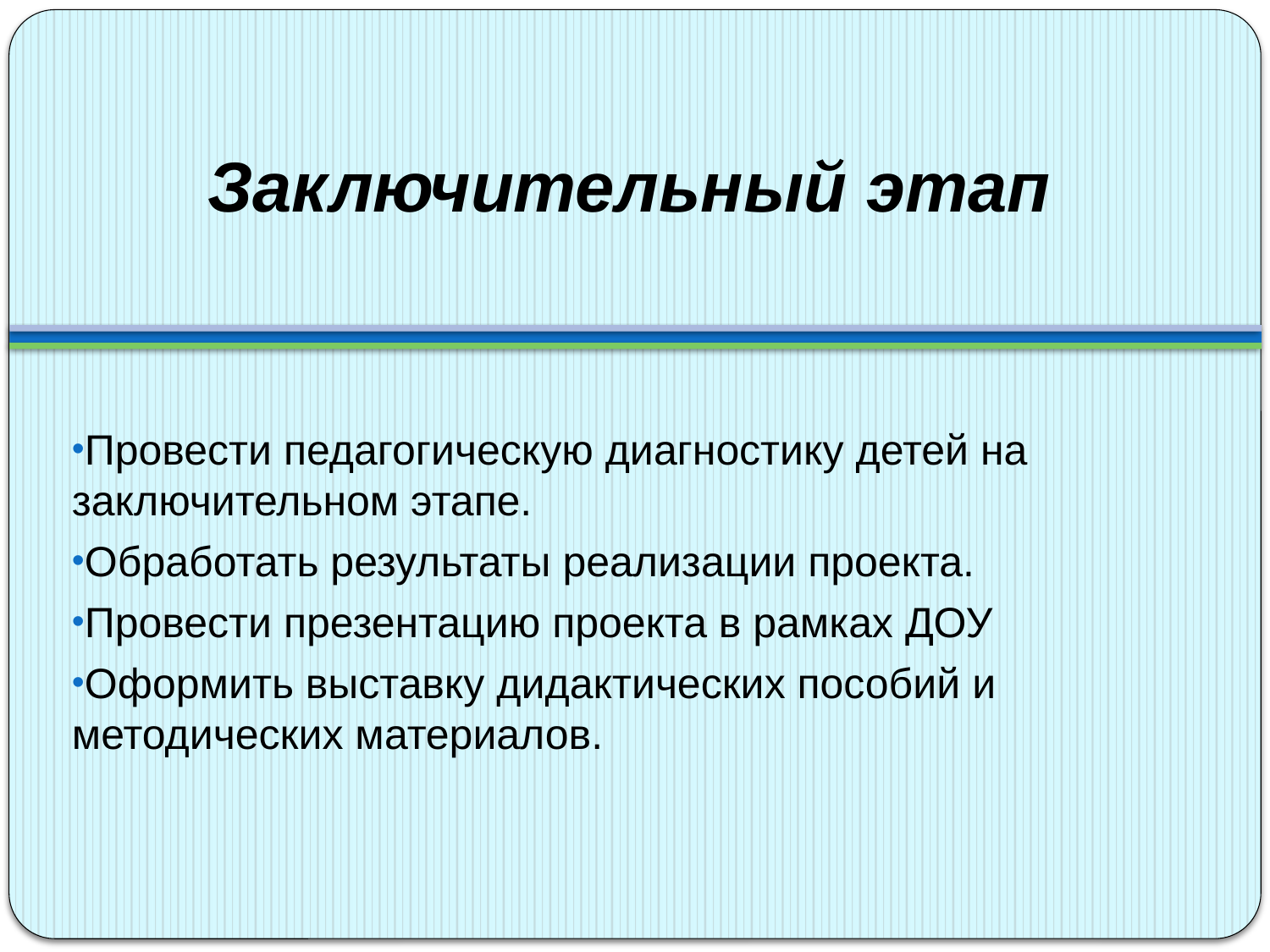

# Заключительный этап
Провести педагогическую диагностику детей на заключительном этапе.
Обработать результаты реализации проекта.
Провести презентацию проекта в рамках ДОУ
Оформить выставку дидактических пособий и методических материалов.